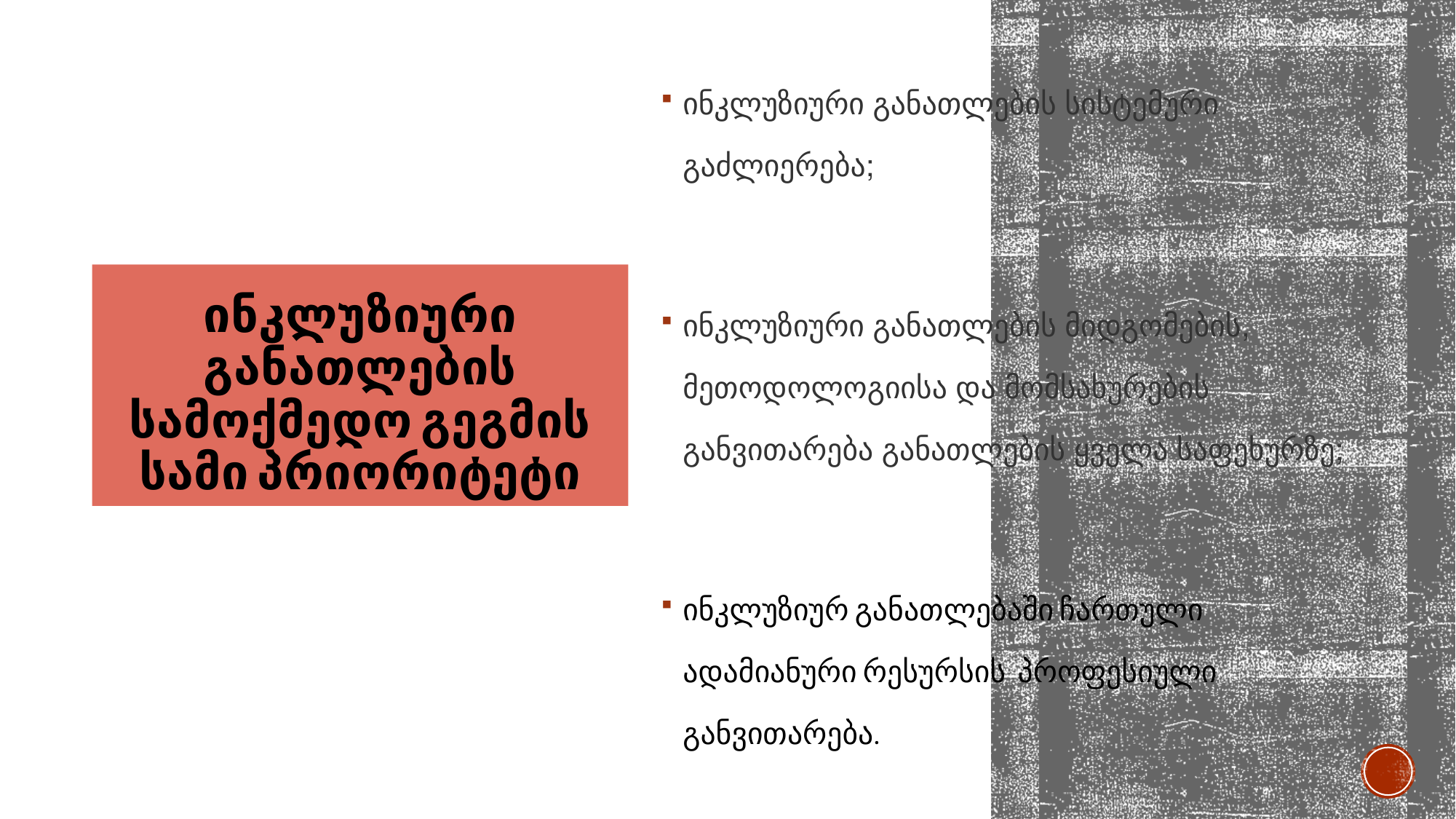

ინკლუზიური განათლების სისტემური გაძლიერება;

ინკლუზიური განათლების მიდგომების, მეთოდოლოგიისა და მომსახურების განვითარება განათლების ყველა საფეხურზე;

ინკლუზიურ განათლებაში ჩართული ადამიანური რესურსის  პროფესიული განვითარება.

# ინკლუზიური განათლების სამოქმედო გეგმის სამი პრიორიტეტი